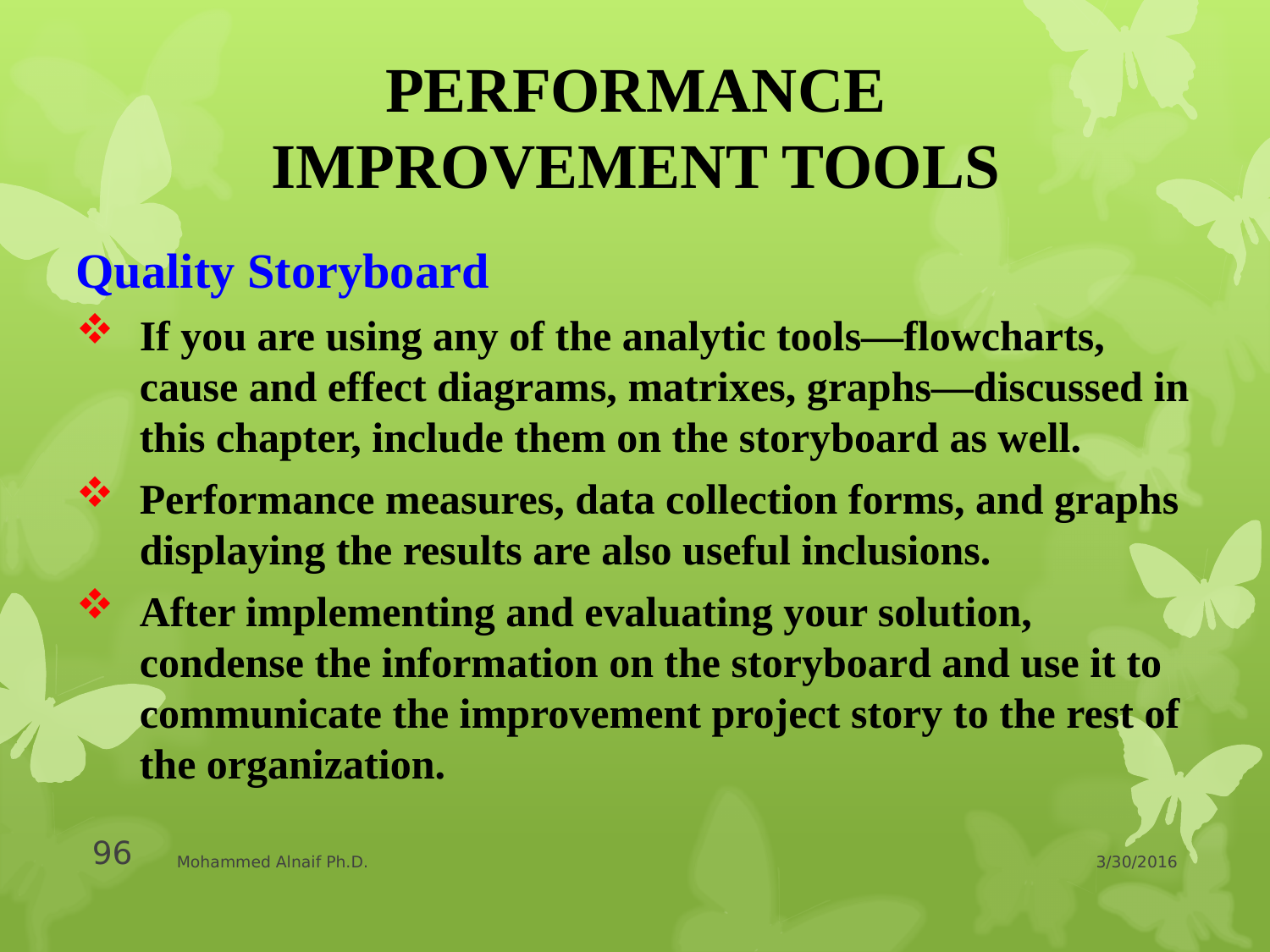

PERFORMANCE IMPROVEMENT TOOLS
Quality Storyboard
If you are using any of the analytic tools—flowcharts, cause and effect diagrams, matrixes, graphs—discussed in this chapter, include them on the storyboard as well.
Performance measures, data collection forms, and graphs displaying the results are also useful inclusions.
After implementing and evaluating your solution, condense the information on the storyboard and use it to communicate the improvement project story to the rest of the organization.
96
Mohammed Alnaif Ph.D.
3/30/2016